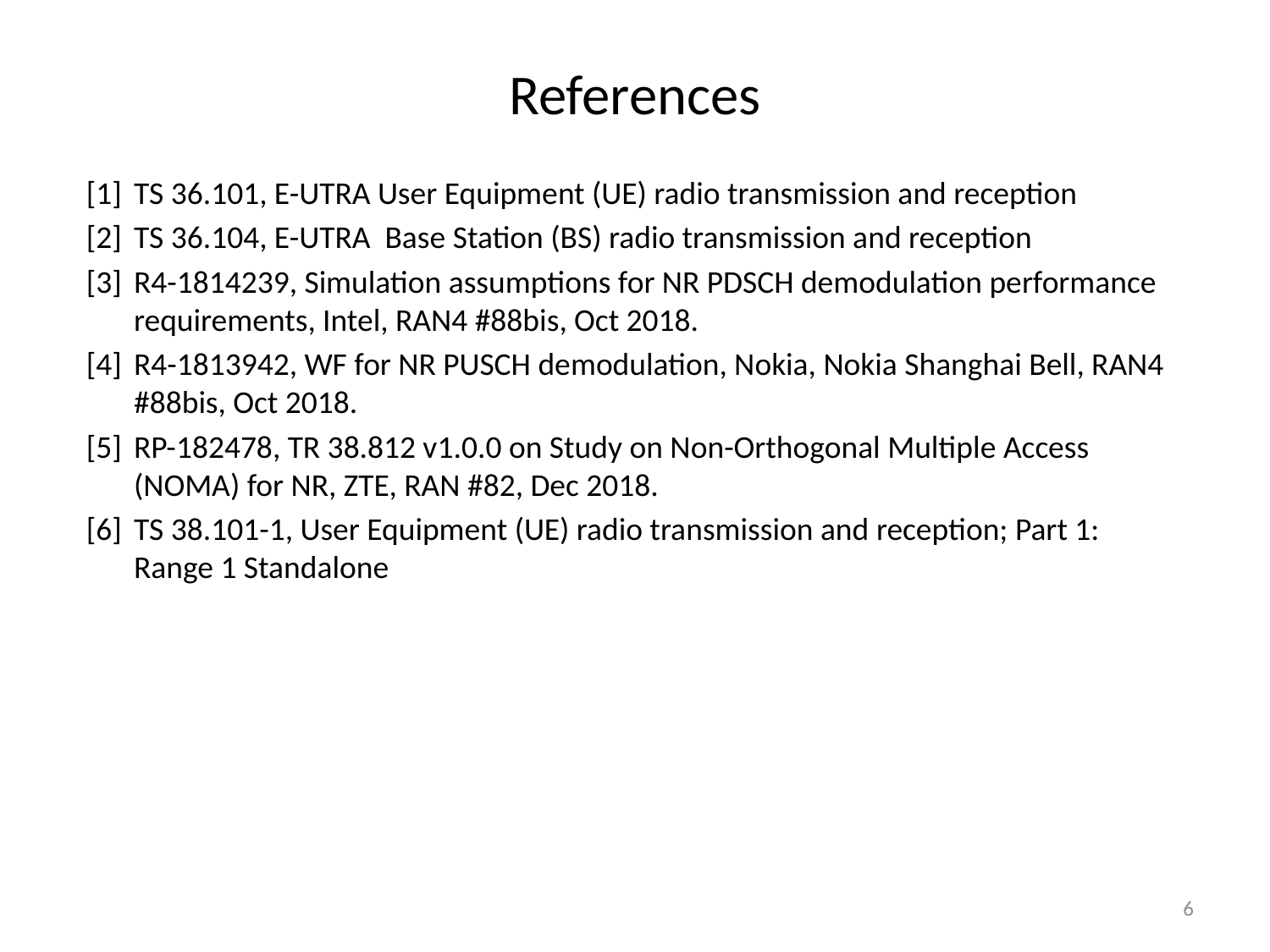

# References
[1]	TS 36.101, E-UTRA User Equipment (UE) radio transmission and reception
[2]	TS 36.104, E-UTRA  Base Station (BS) radio transmission and reception
[3]	R4-1814239, Simulation assumptions for NR PDSCH demodulation performance requirements, Intel, RAN4 #88bis, Oct 2018.
[4]	R4-1813942, WF for NR PUSCH demodulation, Nokia, Nokia Shanghai Bell, RAN4 #88bis, Oct 2018.
[5]	RP-182478, TR 38.812 v1.0.0 on Study on Non-Orthogonal Multiple Access (NOMA) for NR, ZTE, RAN #82, Dec 2018.
[6] 	TS 38.101-1, User Equipment (UE) radio transmission and reception; Part 1: Range 1 Standalone

6